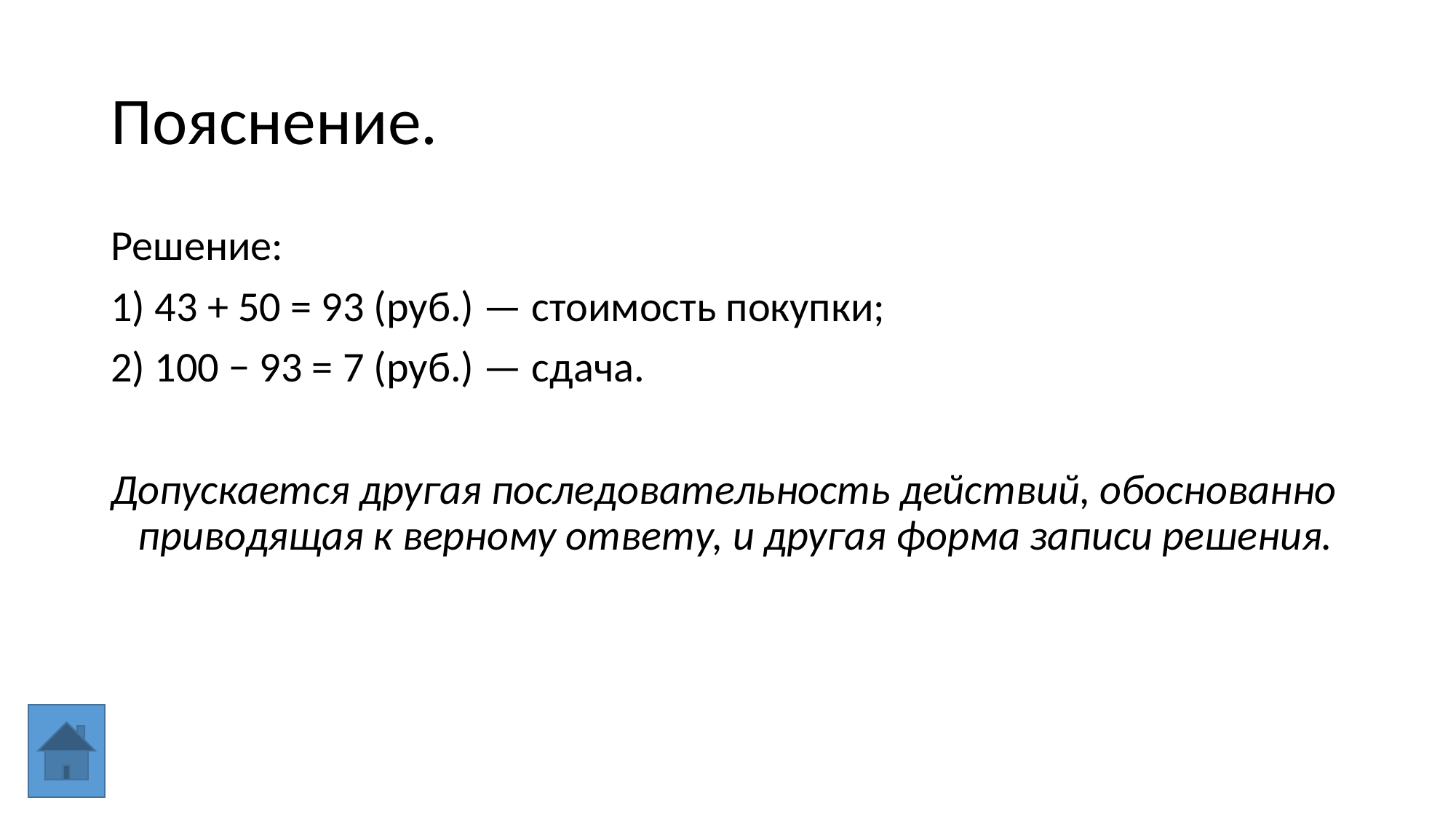

# Пояснение.
Решение:
1) 43 + 50 = 93 (руб.) — стоимость покупки;
2) 100 − 93 = 7 (руб.) — сдача.

Допускается другая последовательность действий, обоснованно приводящая к верному ответу, и другая форма записи решения.